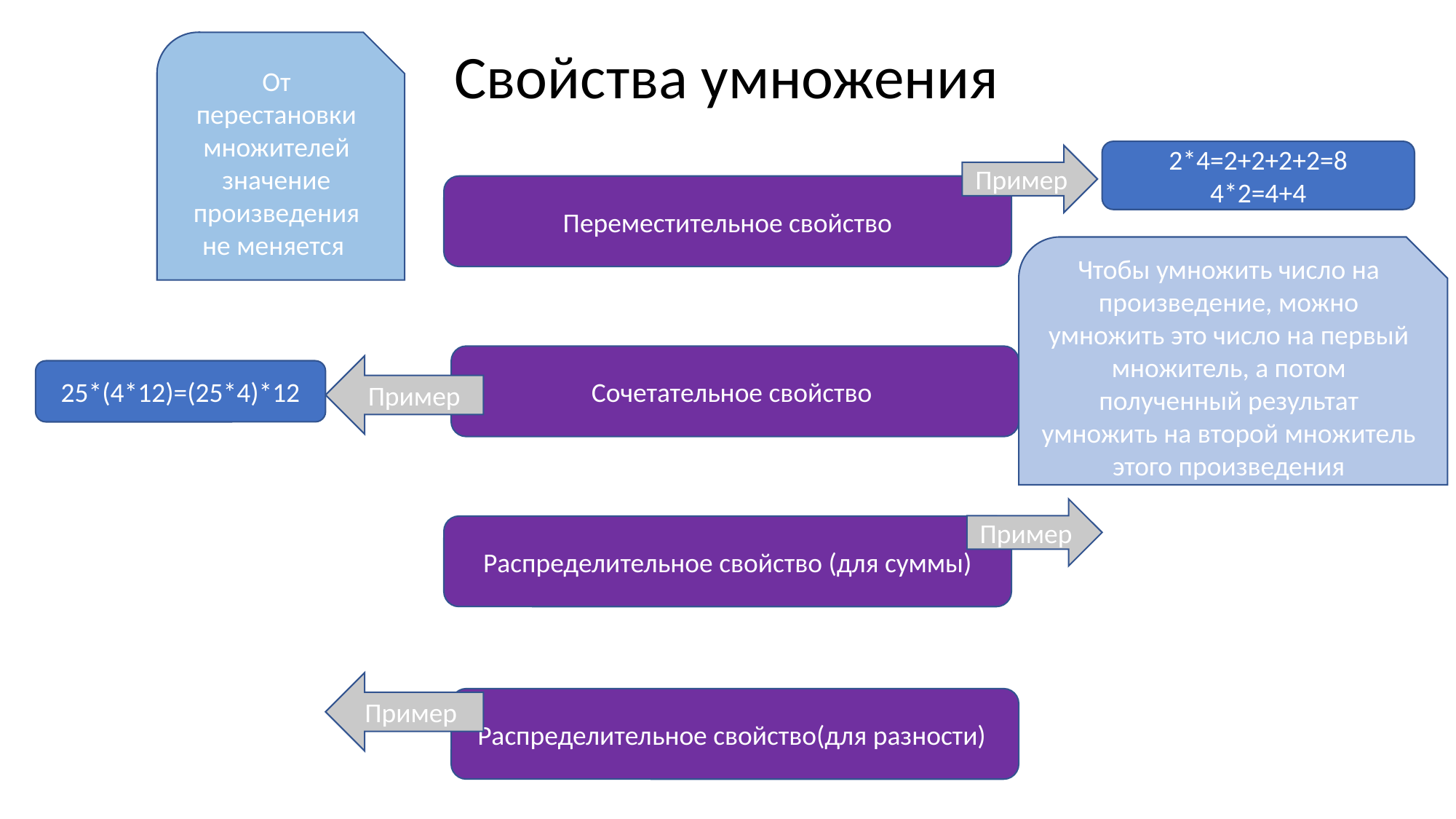

От перестановки множителей значение произведения не меняется
Свойства умножения
2*4=2+2+2+2=8
4*2=4+4
Пример
Переместительное свойство
Чтобы умножить число на произведение, можно умножить это число на первый множитель, а потом полученный результат умножить на второй множитель этого произведения
Сочетательное свойство
Пример
25*(4*12)=(25*4)*12
Пример
Распределительное свойство (для суммы)
Пример
Распределительное свойство(для разности)